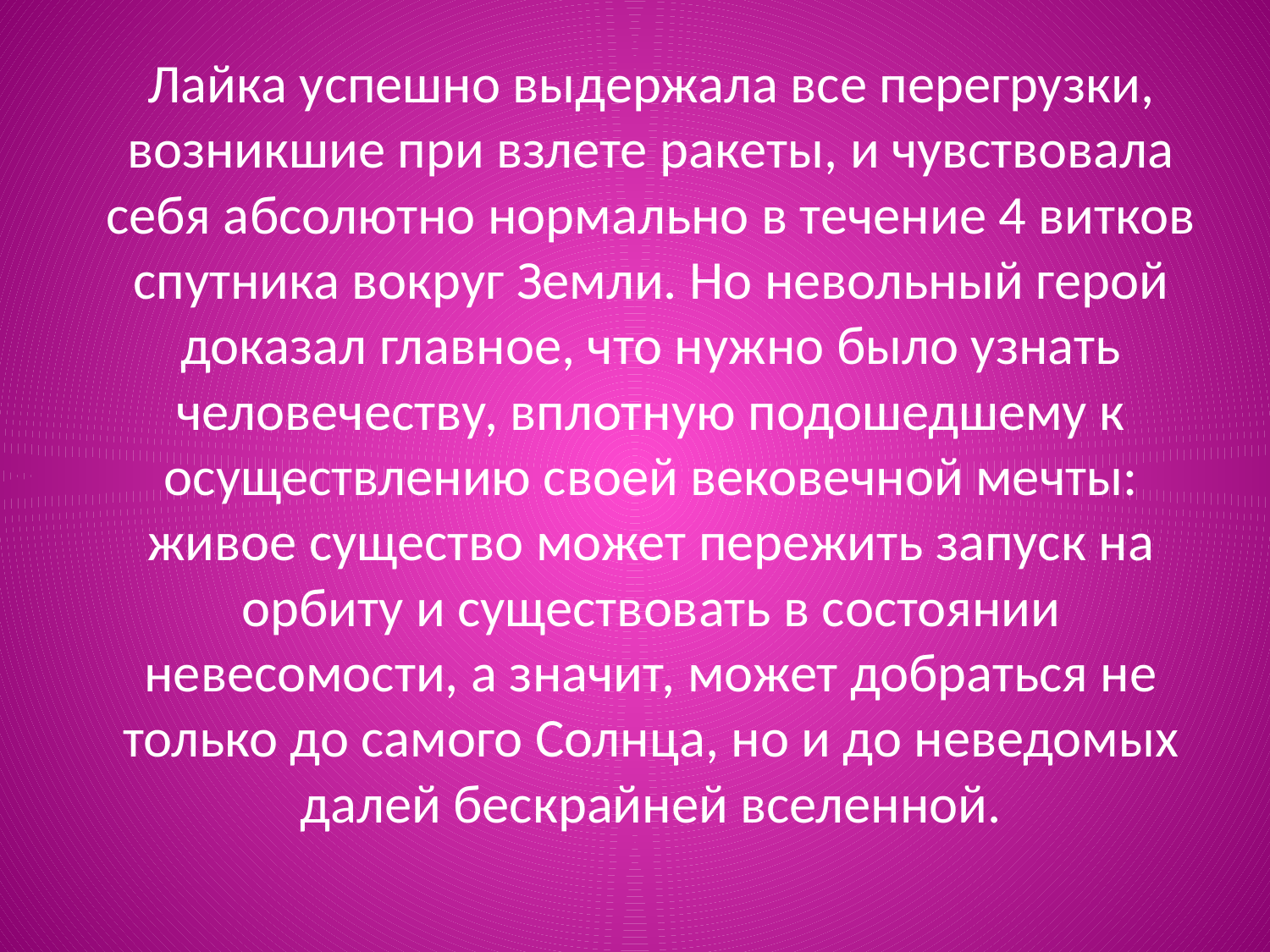

# Лайка успешно выдержала все перегрузки, возникшие при взлете ракеты, и чувствовала себя абсолютно нормально в течение 4 витков спутника вокруг Земли. Но невольный герой доказал главное, что нужно было узнать человечеству, вплотную подошедшему к осуществлению своей вековечной мечты: живое существо может пережить запуск на орбиту и существовать в состоянии невесомости, а значит, может добраться не только до самого Солнца, но и до неведомых далей бескрайней вселенной.